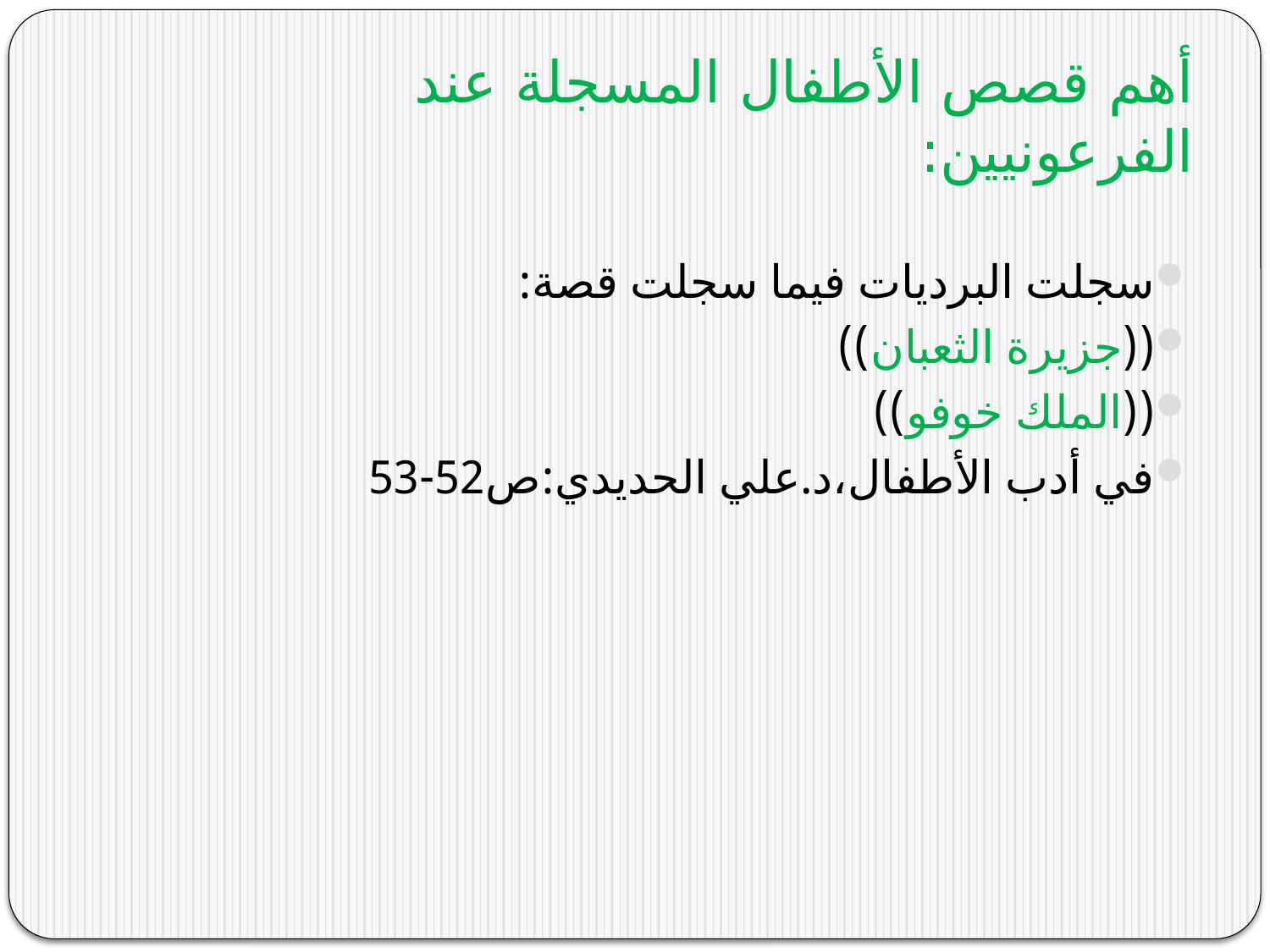

# أهم قصص الأطفال المسجلة عند الفرعونيين:
سجلت البرديات فيما سجلت قصة:
((جزيرة الثعبان))
((الملك خوفو))
في أدب الأطفال،د.علي الحديدي:ص52-53